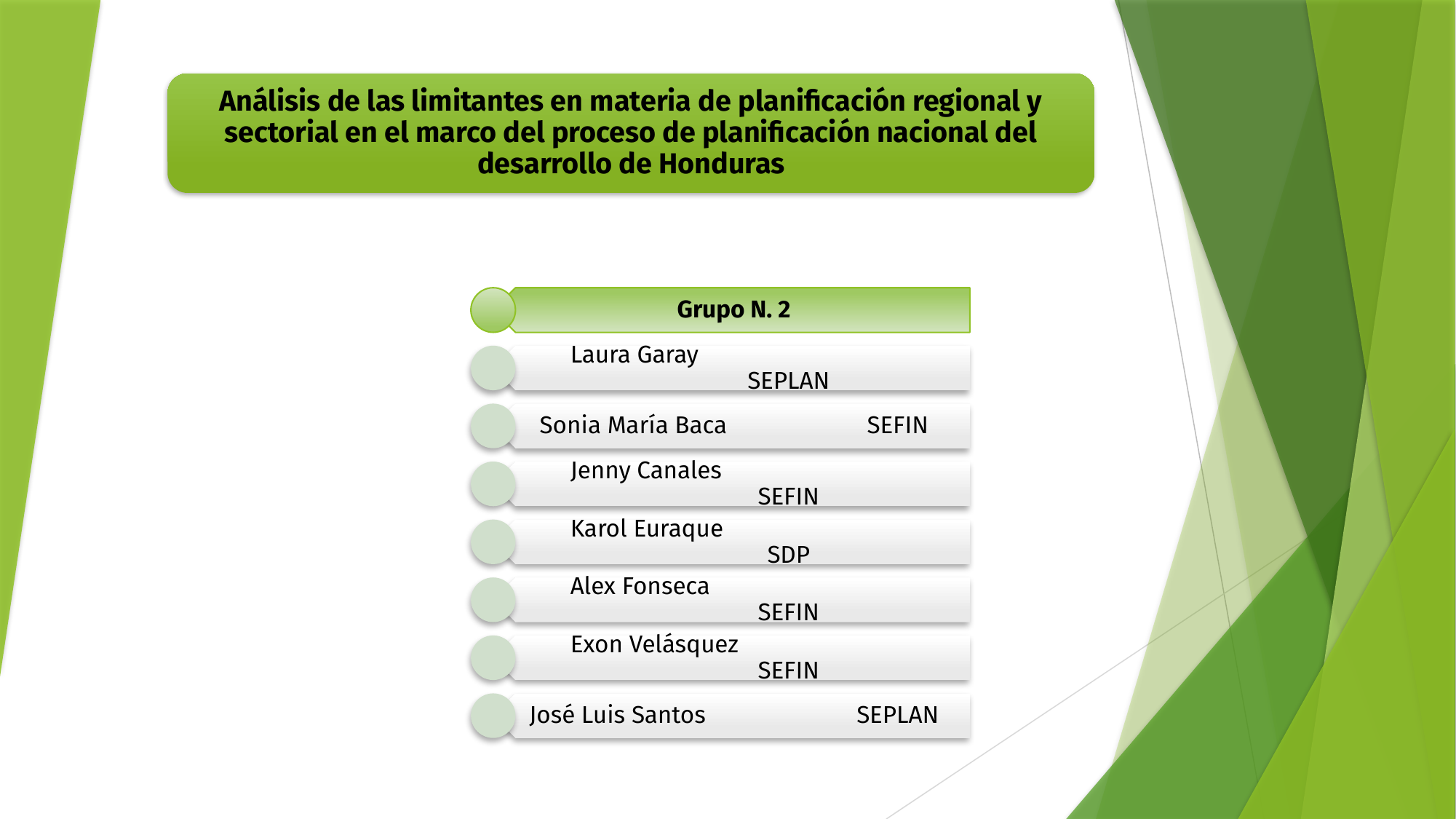

Análisis de las limitantes en materia de planificación regional y sectorial en el marco del proceso de planificación nacional del desarrollo de Honduras
Grupo N. 2
Laura Garay			SEPLAN
Sonia María Baca		SEFIN
Jenny Canales			SEFIN
Karol Euraque			SDP
Alex Fonseca			SEFIN
Exon Velásquez			SEFIN
José Luis Santos		SEPLAN